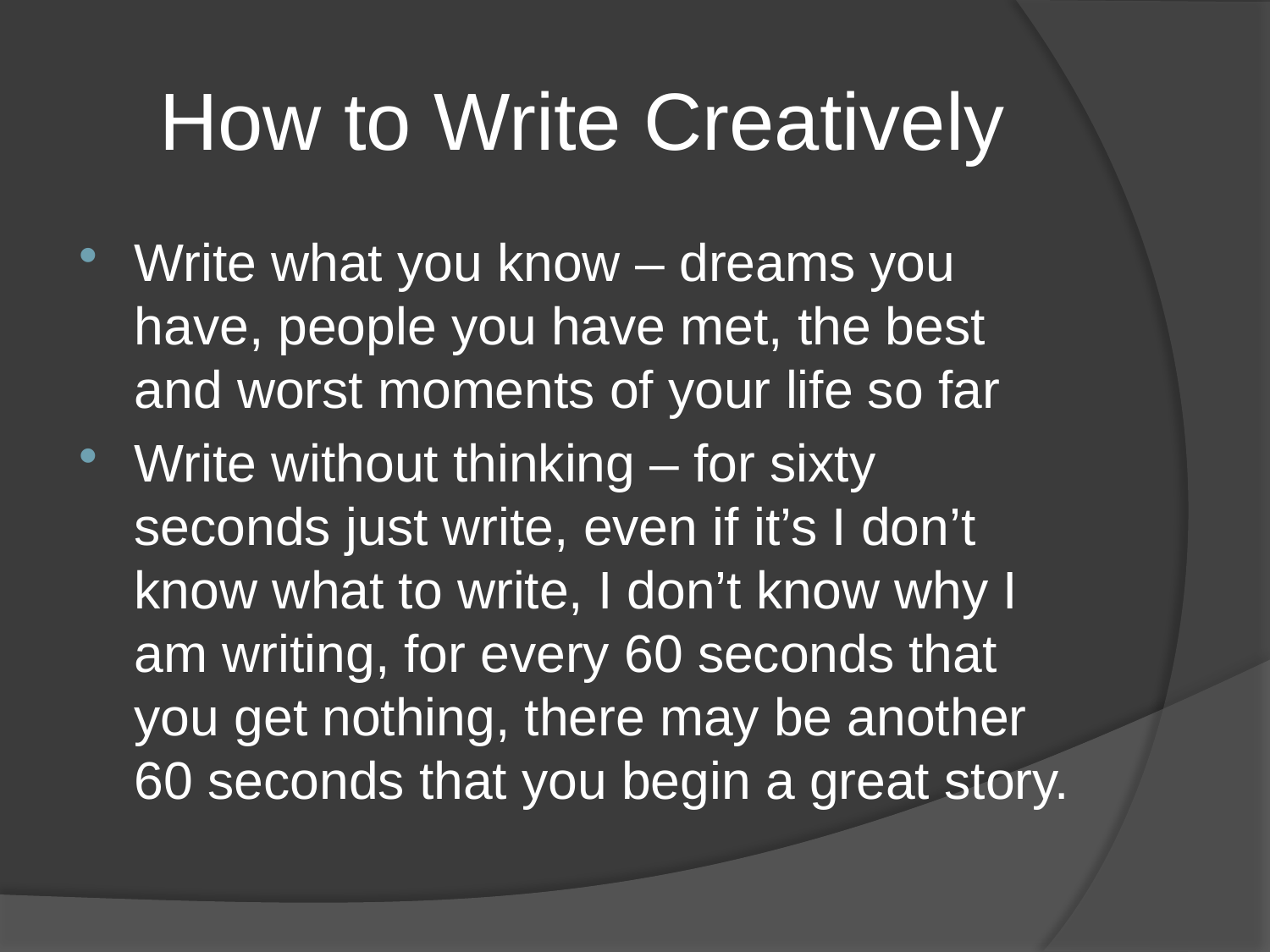

# How to Write Creatively
Write what you know – dreams you have, people you have met, the best and worst moments of your life so far
Write without thinking – for sixty seconds just write, even if it’s I don’t know what to write, I don’t know why I am writing, for every 60 seconds that you get nothing, there may be another 60 seconds that you begin a great story.